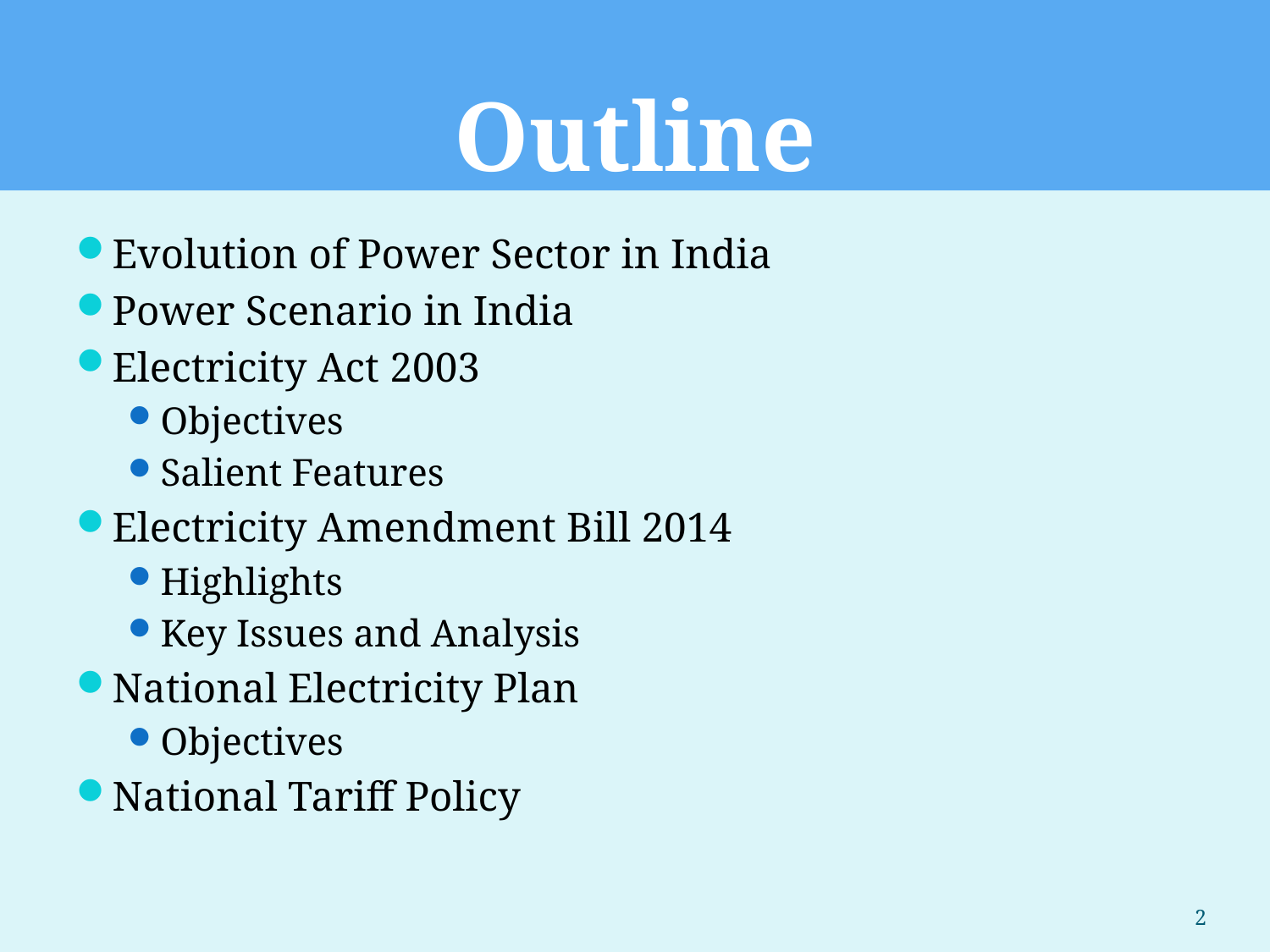

# Outline
Evolution of Power Sector in India
Power Scenario in India
Electricity Act 2003
Objectives
Salient Features
Electricity Amendment Bill 2014
Highlights
Key Issues and Analysis
National Electricity Plan
Objectives
National Tariff Policy

2